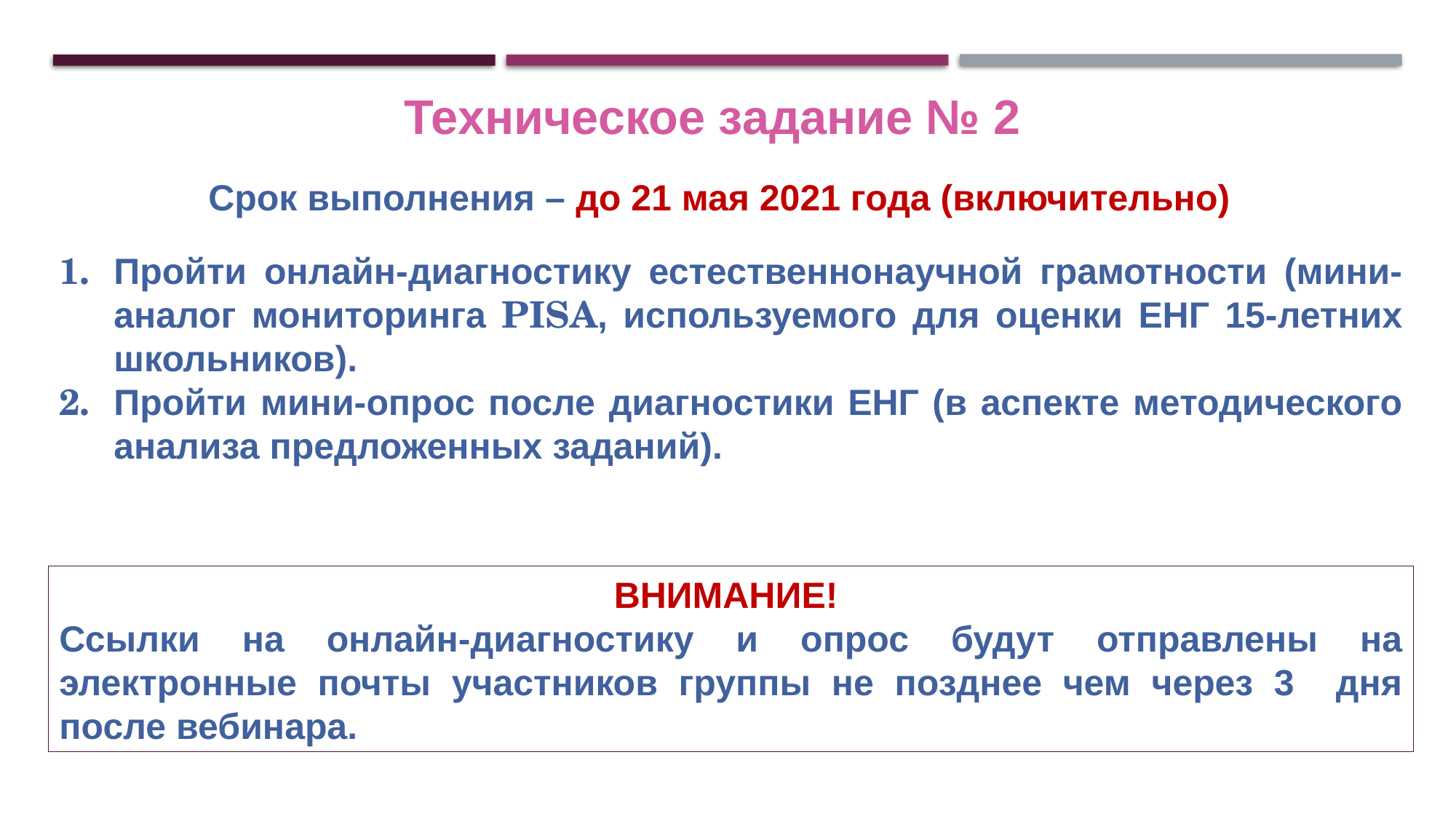

Техническое задание № 2
Срок выполнения – до 21 мая 2021 года (включительно)
Пройти онлайн-диагностику естественнонаучной грамотности (мини-аналог мониторинга PISA, используемого для оценки ЕНГ 15-летних школьников).
Пройти мини-опрос после диагностики ЕНГ (в аспекте методического анализа предложенных заданий).
ВНИМАНИЕ!
Ссылки на онлайн-диагностику и опрос будут отправлены на электронные почты участников группы не позднее чем через 3  дня после вебинара.